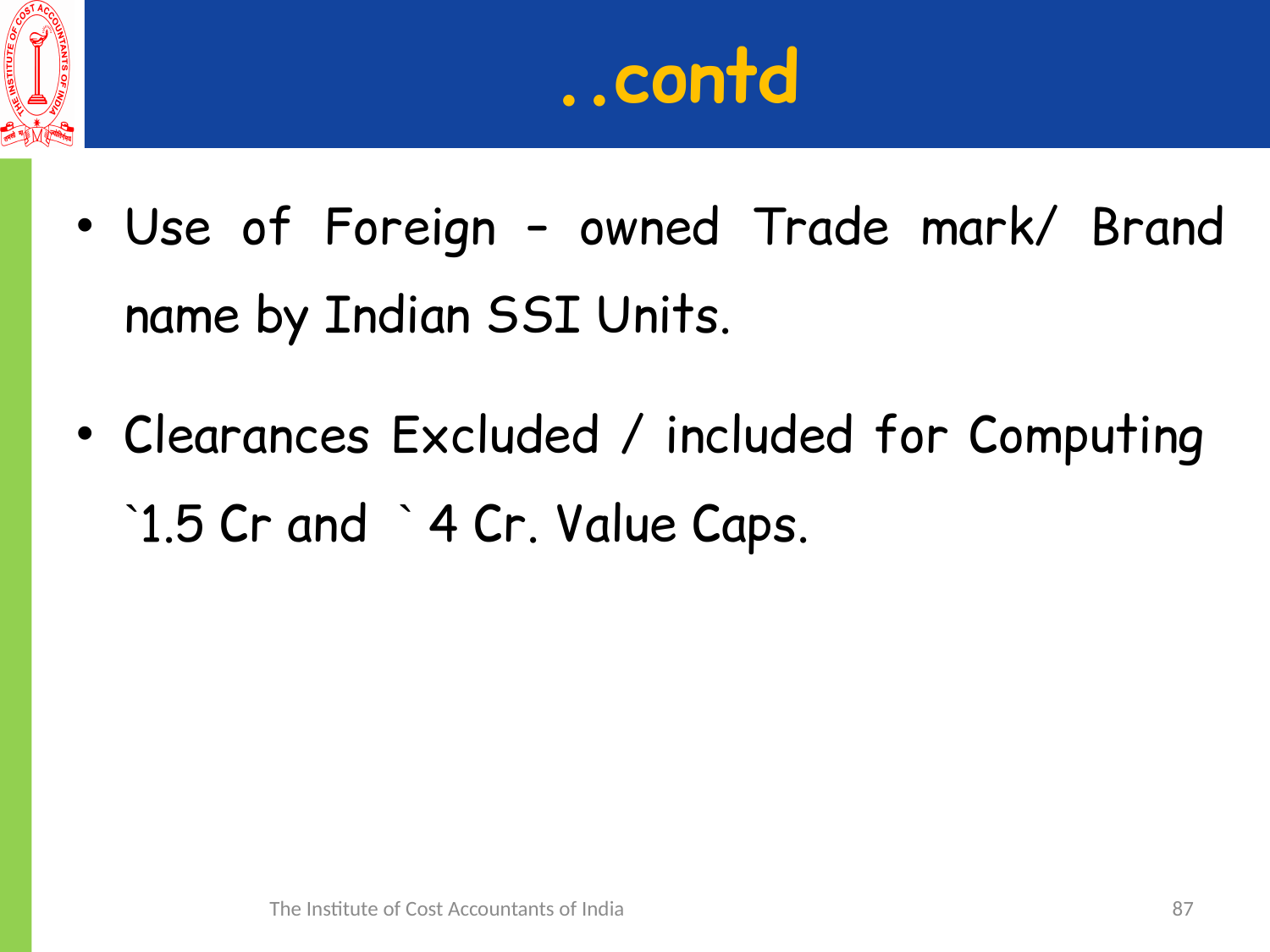

# ..contd
Use of Foreign – owned Trade mark/ Brand name by Indian SSI Units.
Clearances Excluded / included for Computing  `1.5 Cr and  ` 4 Cr. Value Caps.

The Institute of Cost Accountants of India
87